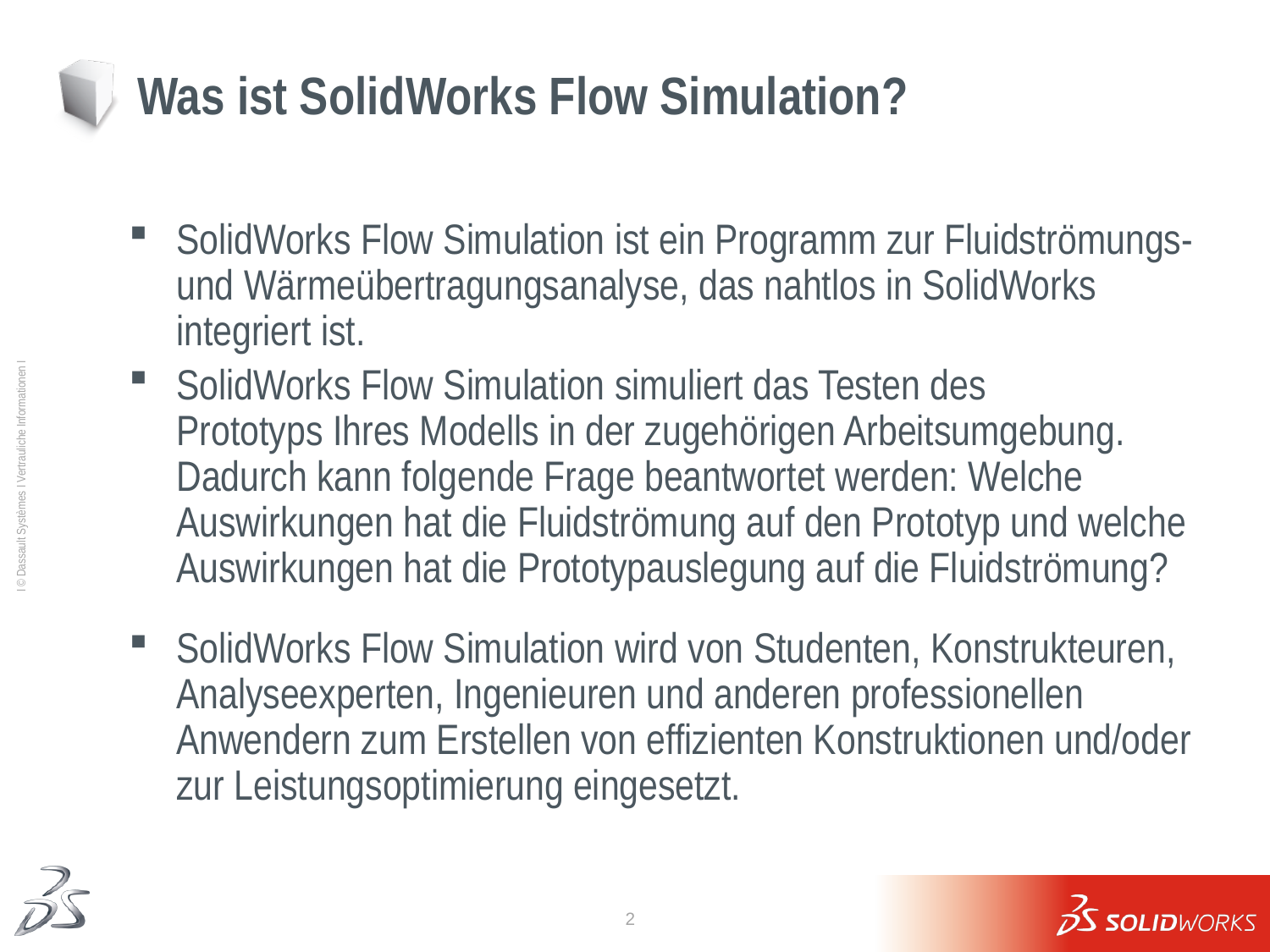

# Was ist SolidWorks Flow Simulation?
SolidWorks Flow Simulation ist ein Programm zur Fluidströmungs- und Wärmeübertragungsanalyse, das nahtlos in SolidWorks integriert ist.
SolidWorks Flow Simulation simuliert das Testen des Prototyps Ihres Modells in der zugehörigen Arbeitsumgebung. Dadurch kann folgende Frage beantwortet werden: Welche Auswirkungen hat die Fluidströmung auf den Prototyp und welche Auswirkungen hat die Prototypauslegung auf die Fluidströmung?
SolidWorks Flow Simulation wird von Studenten, Konstrukteuren, Analyseexperten, Ingenieuren und anderen professionellen Anwendern zum Erstellen von effizienten Konstruktionen und/oder zur Leistungsoptimierung eingesetzt.